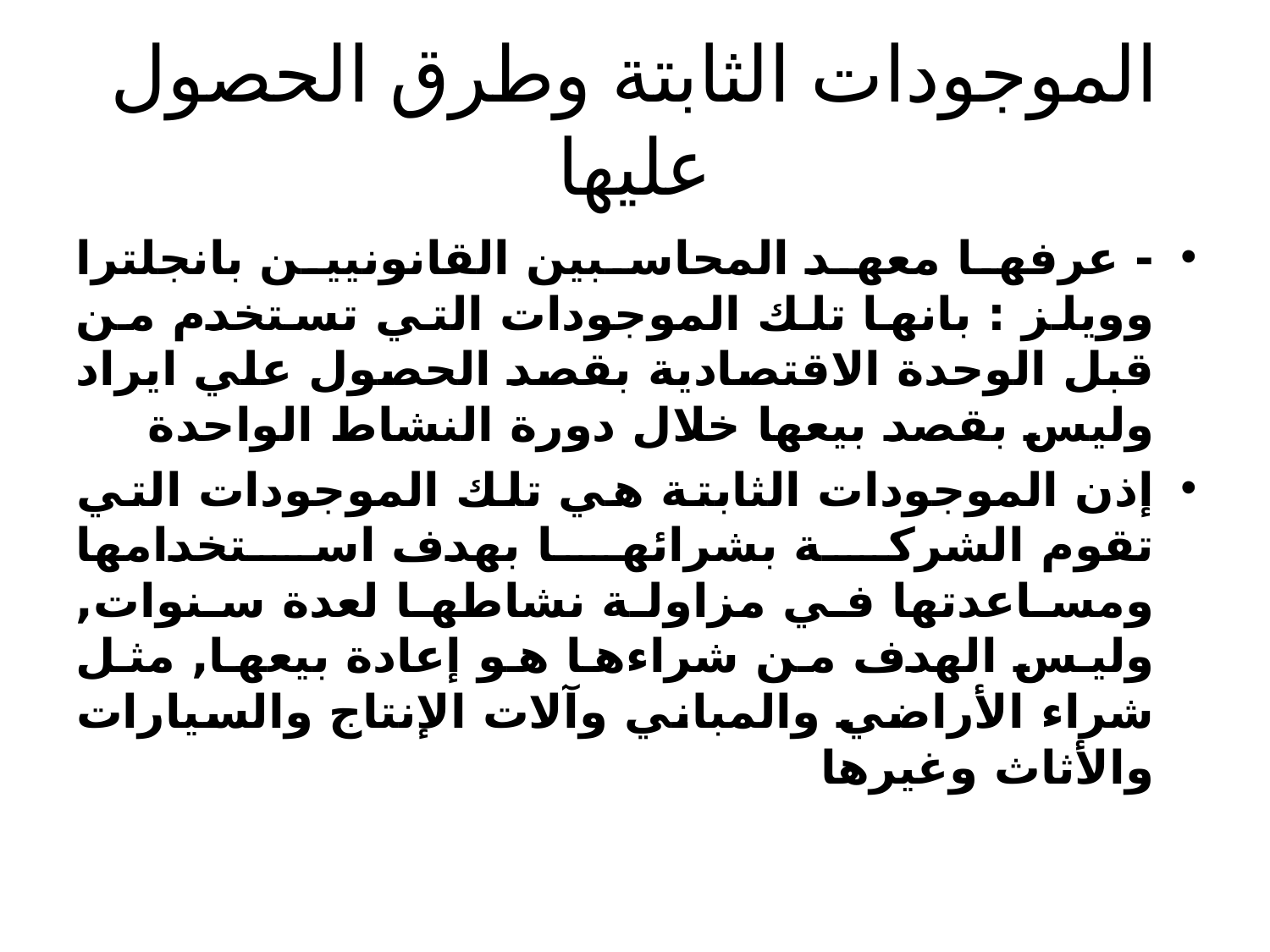

# الموجودات الثابتة وطرق الحصول عليها
- عرفها معهد المحاسبين القانونيين بانجلترا وويلز : بانها تلك الموجودات التي تستخدم من قبل الوحدة الاقتصادية بقصد الحصول علي ايراد وليس بقصد بيعها خلال دورة النشاط الواحدة
إذن الموجودات الثابتة هي تلك الموجودات التي تقوم الشركة بشرائها بهدف استخدامها ومساعدتها في مزاولة نشاطها لعدة سنوات, وليس الهدف من شراءها هو إعادة بيعها, مثل شراء الأراضي والمباني وآلات الإنتاج والسيارات والأثاث وغيرها